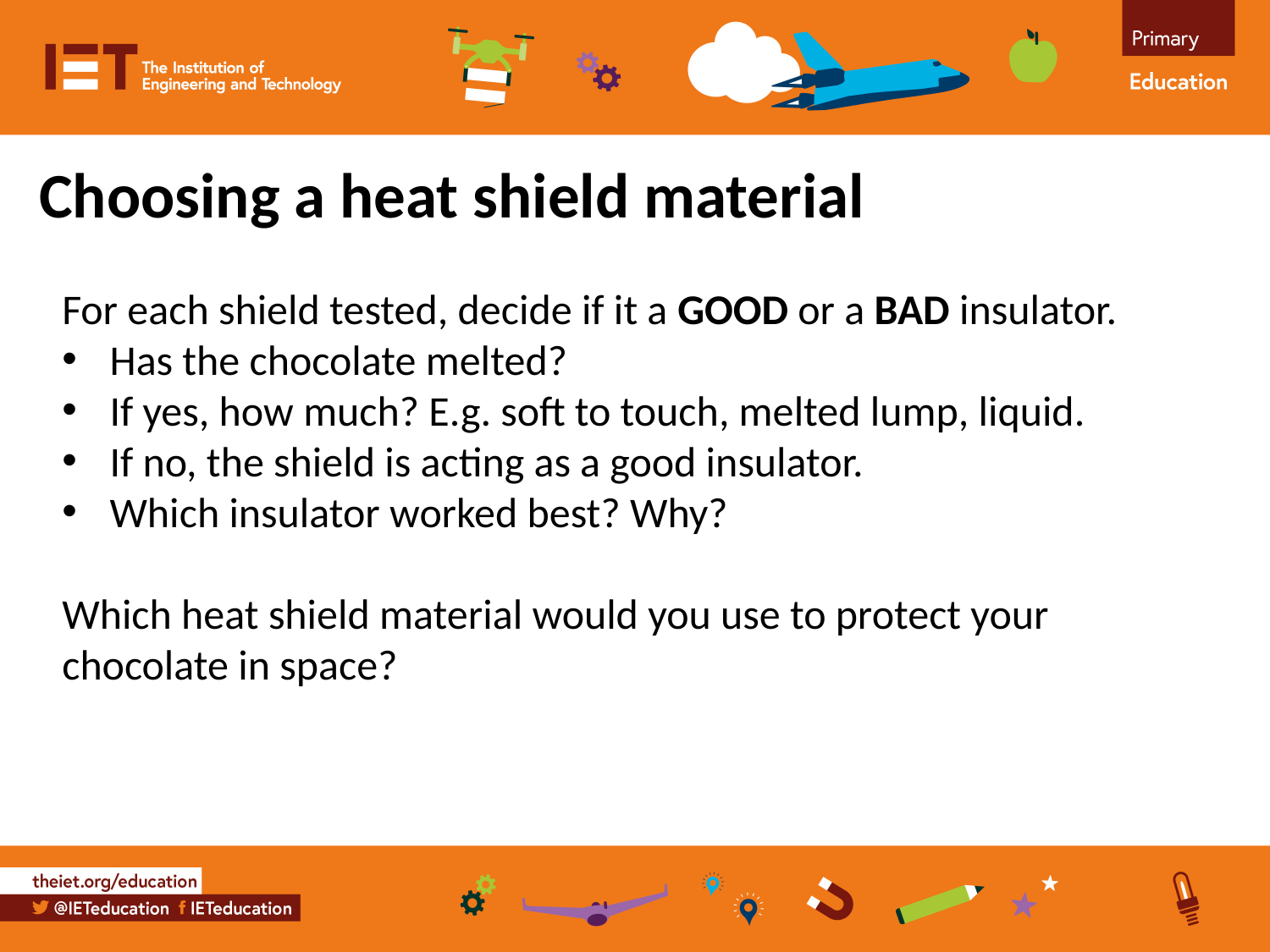

Choosing a heat shield material
For each shield tested, decide if it a GOOD or a BAD insulator.
Has the chocolate melted?
If yes, how much? E.g. soft to touch, melted lump, liquid.
If no, the shield is acting as a good insulator.
Which insulator worked best? Why?

Which heat shield material would you use to protect your chocolate in space?